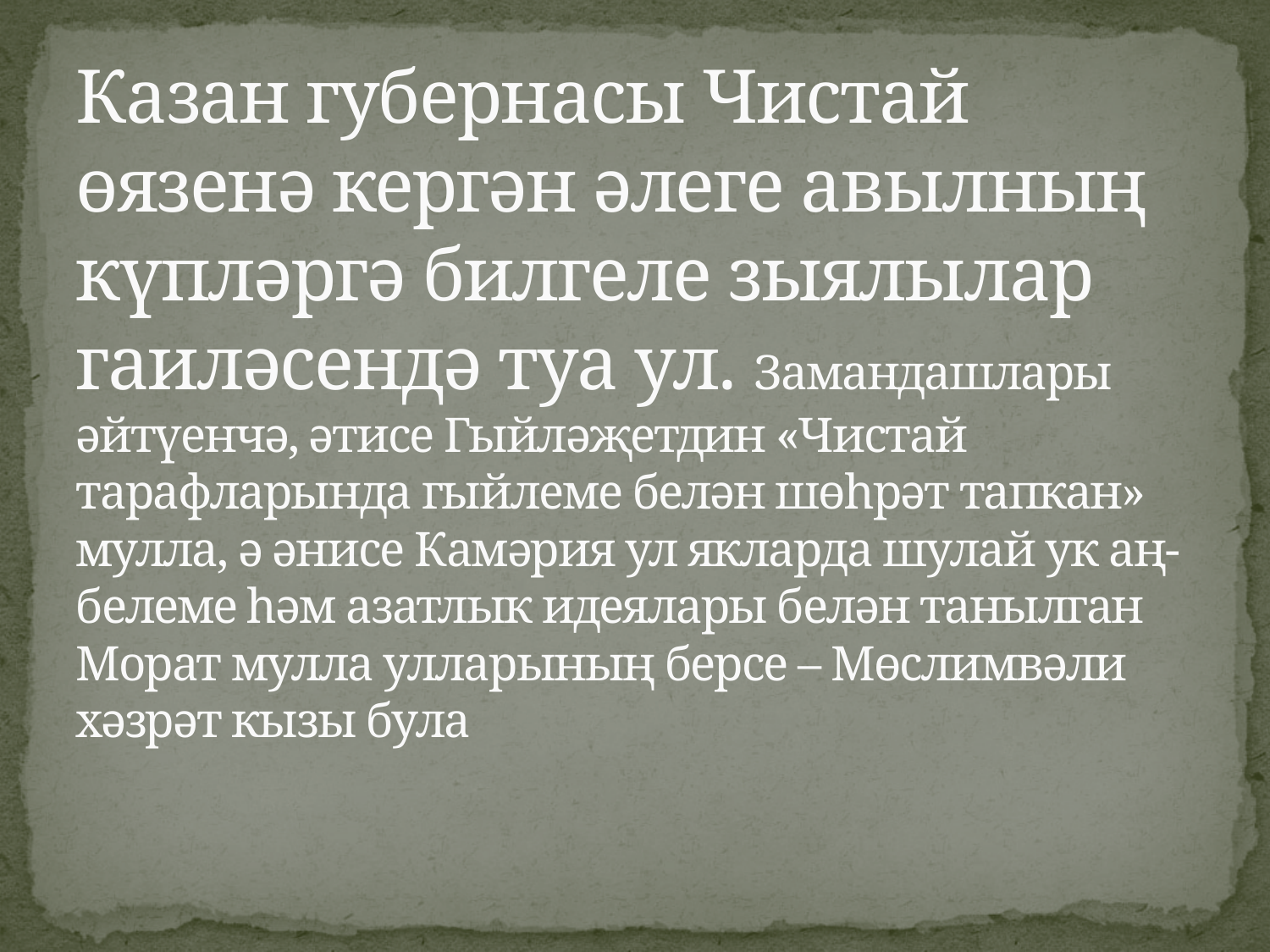

# Казан губернасы Чистай өязенә кергән әлеге авылның күпләргә билгеле зыялылар гаиләсендә туа ул. Замандашлары әйтүенчә, әтисе Гыйләҗетдин «Чистай тарафларында гыйлеме белән шөһрәт тапкан» мулла, ә әнисе Камәрия ул якларда шулай ук аң-белеме һәм азатлык идеялары белән танылган Морат мулла улларының берсе – Мөслимвәли хәзрәт кызы була